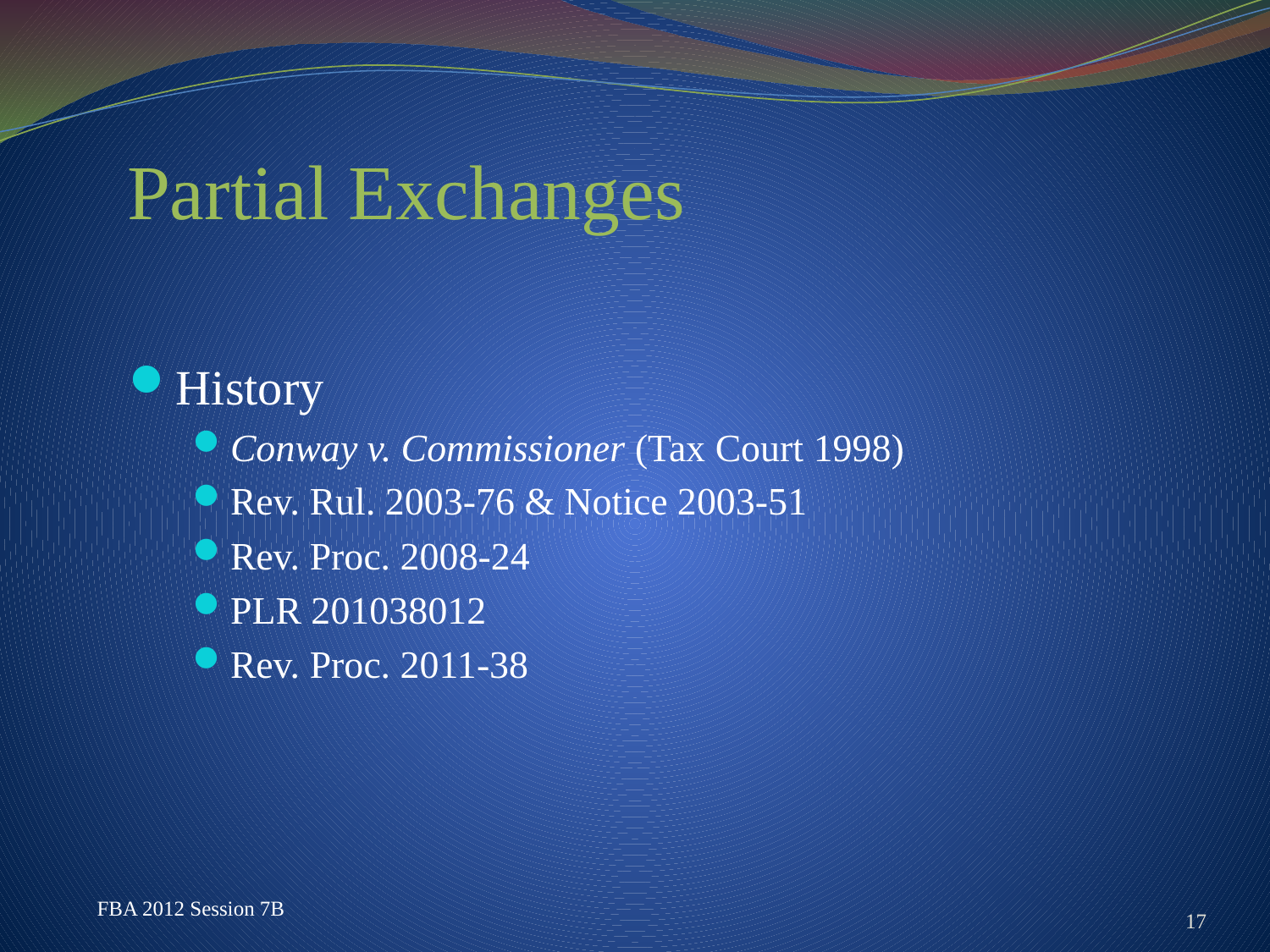

# Partial Exchanges
History
Conway v. Commissioner (Tax Court 1998)
Rev. Rul. 2003-76 & Notice 2003-51
Rev. Proc. 2008-24
PLR 201038012
Rev. Proc. 2011-38

17
FBA 2012 Session 7B